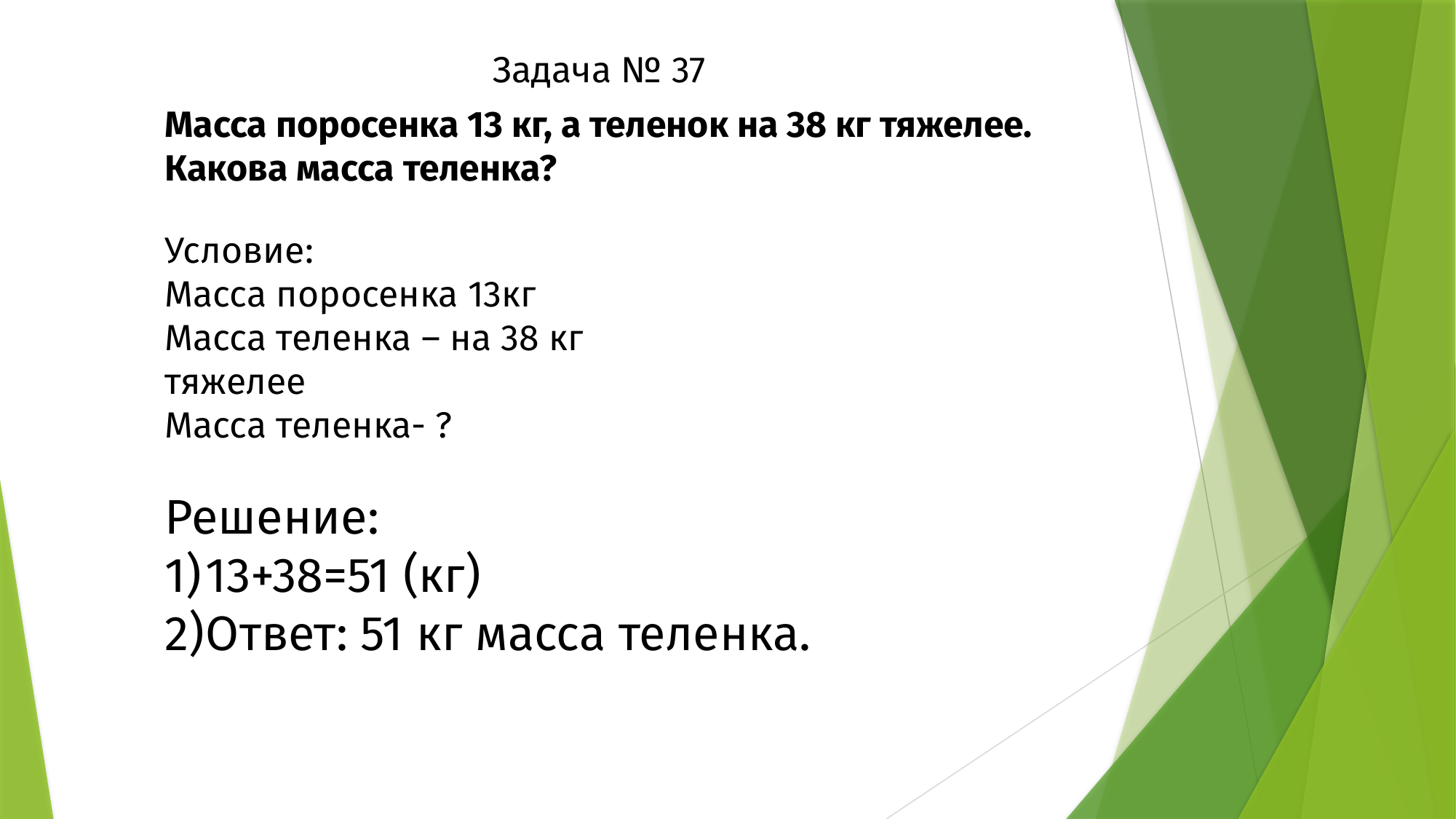

Задача № 37
Масса поросенка 13 кг, а теленок на 38 кг тяжелее.
Какова масса теленка?
Условие:
Масса поросенка 13кг
Масса теленка – на 38 кг тяжелее
Масса теленка- ?
Решение:
13+38=51 (кг)
Ответ: 51 кг масса теленка.